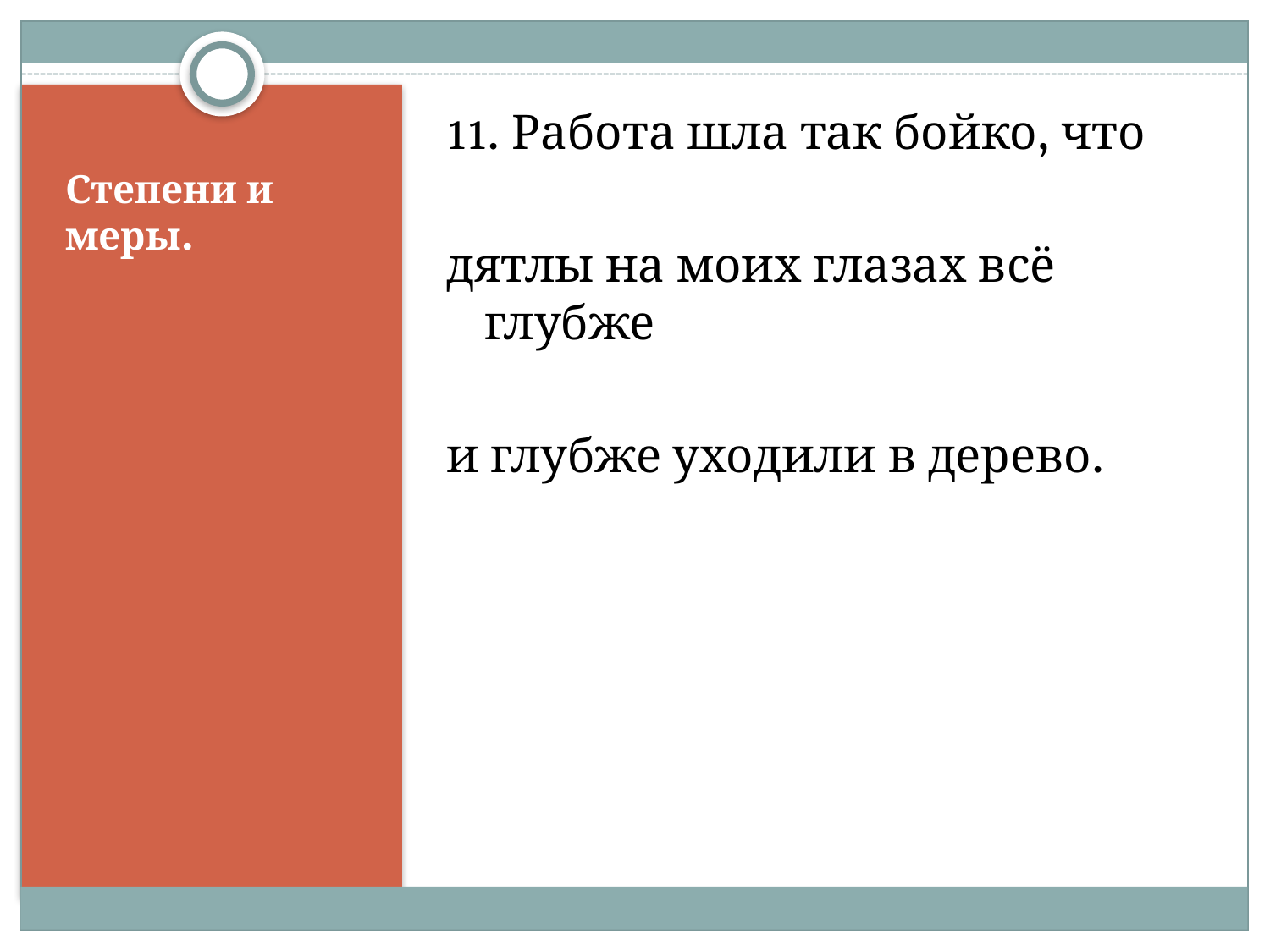

11. Работа шла так бойко, что

дятлы на моих глазах всё глубже

и глубже уходили в дерево.
# Степени и меры.